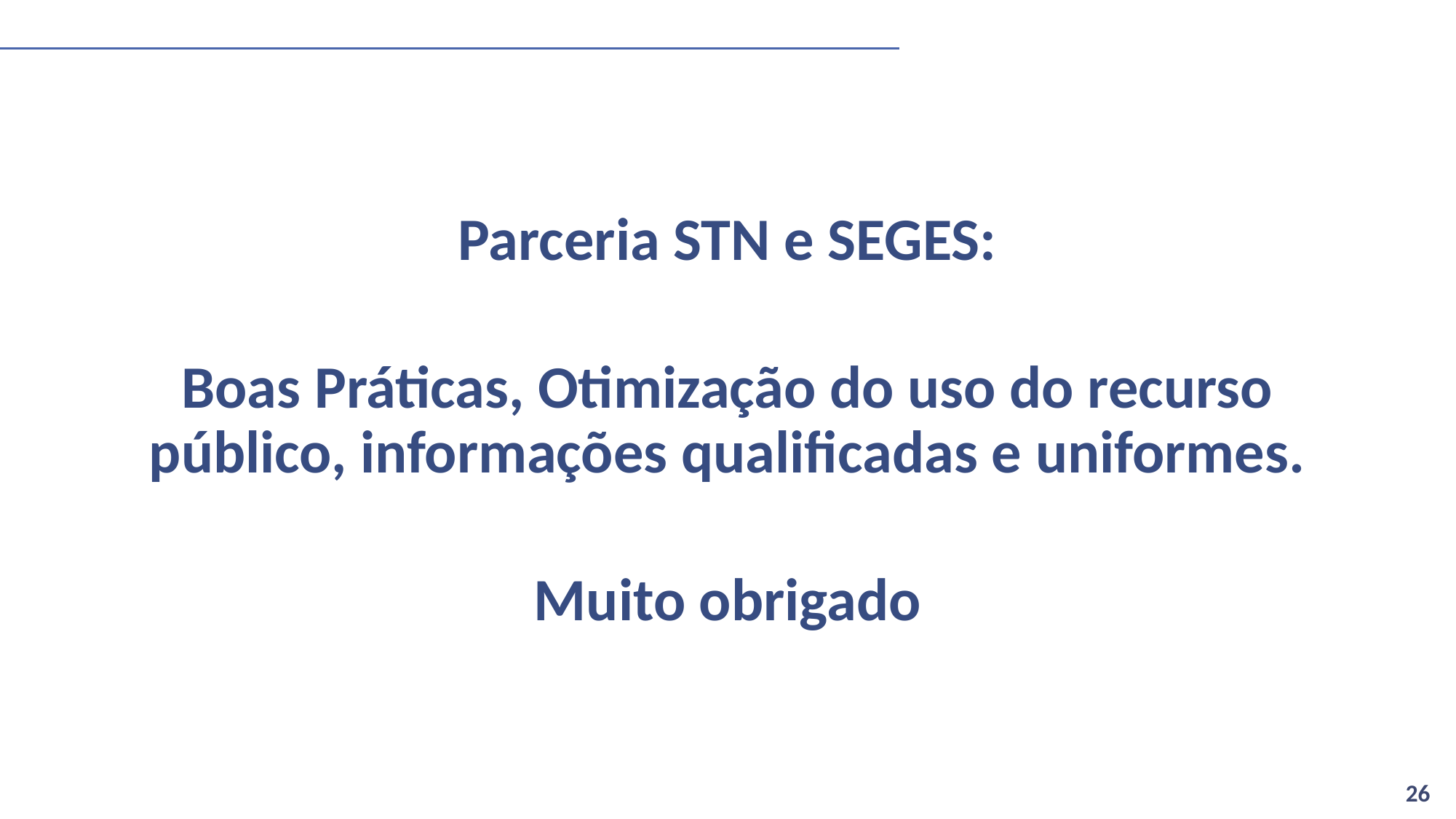

Parceria STN e SEGES:

Boas Práticas, Otimização do uso do recurso público, informações qualificadas e uniformes.

Muito obrigado
26